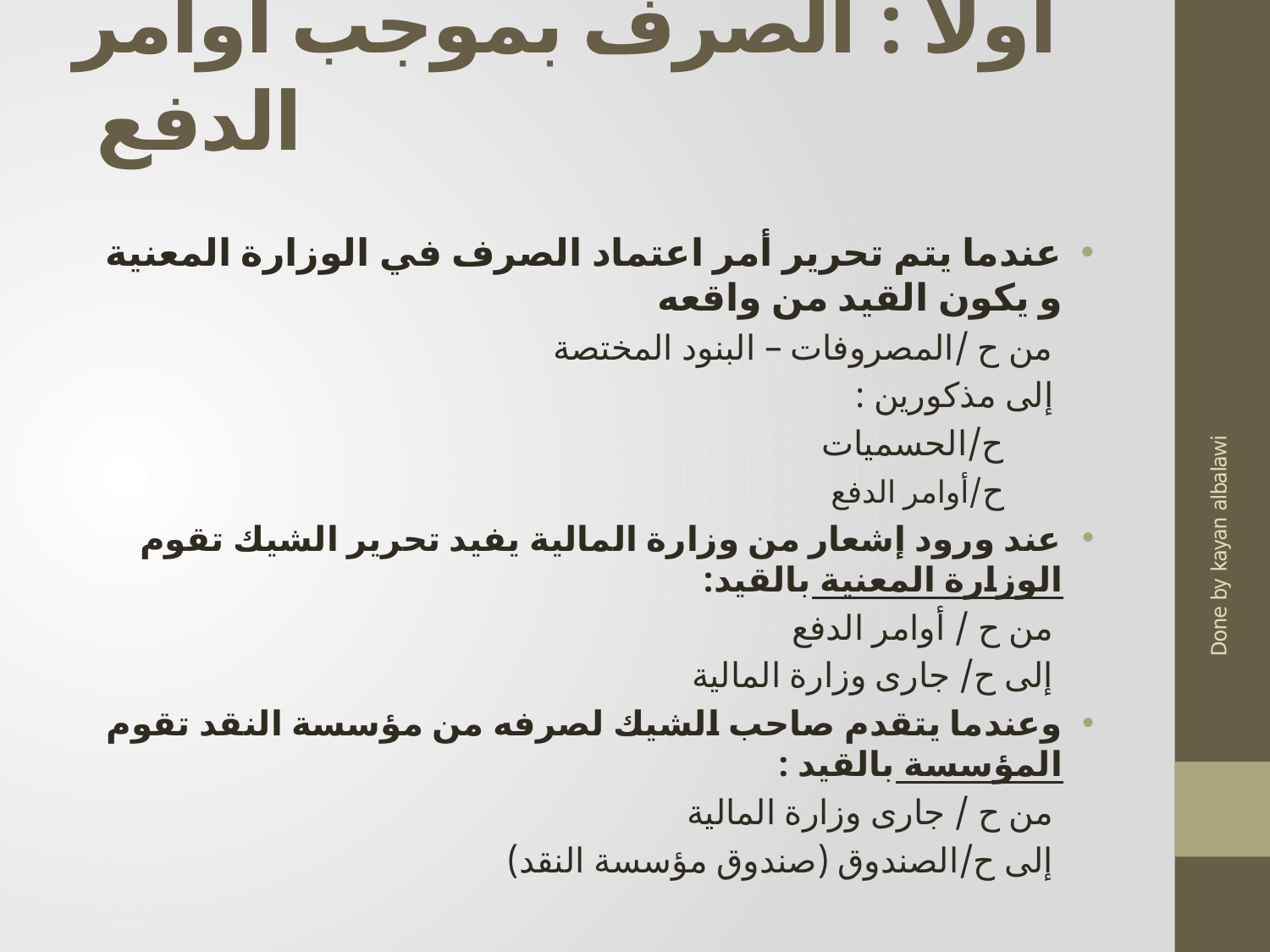

# أولا : الصرف بموجب أوامر الدفع
عندما يتم تحرير أمر اعتماد الصرف في الوزارة المعنية و يكون القيد من واقعه
من ح /المصروفات – البنود المختصة
إلى مذكورين :
ح/الحسميات
ح/أوامر الدفع
عند ورود إشعار من وزارة المالية يفيد تحرير الشيك تقوم الوزارة المعنية بالقيد:
من ح / أوامر الدفع
إلى ح/ جارى وزارة المالية
وعندما يتقدم صاحب الشيك لصرفه من مؤسسة النقد تقوم المؤسسة بالقيد :
من ح / جارى وزارة المالية
إلى ح/الصندوق (صندوق مؤسسة النقد)
Done by kayan albalawi